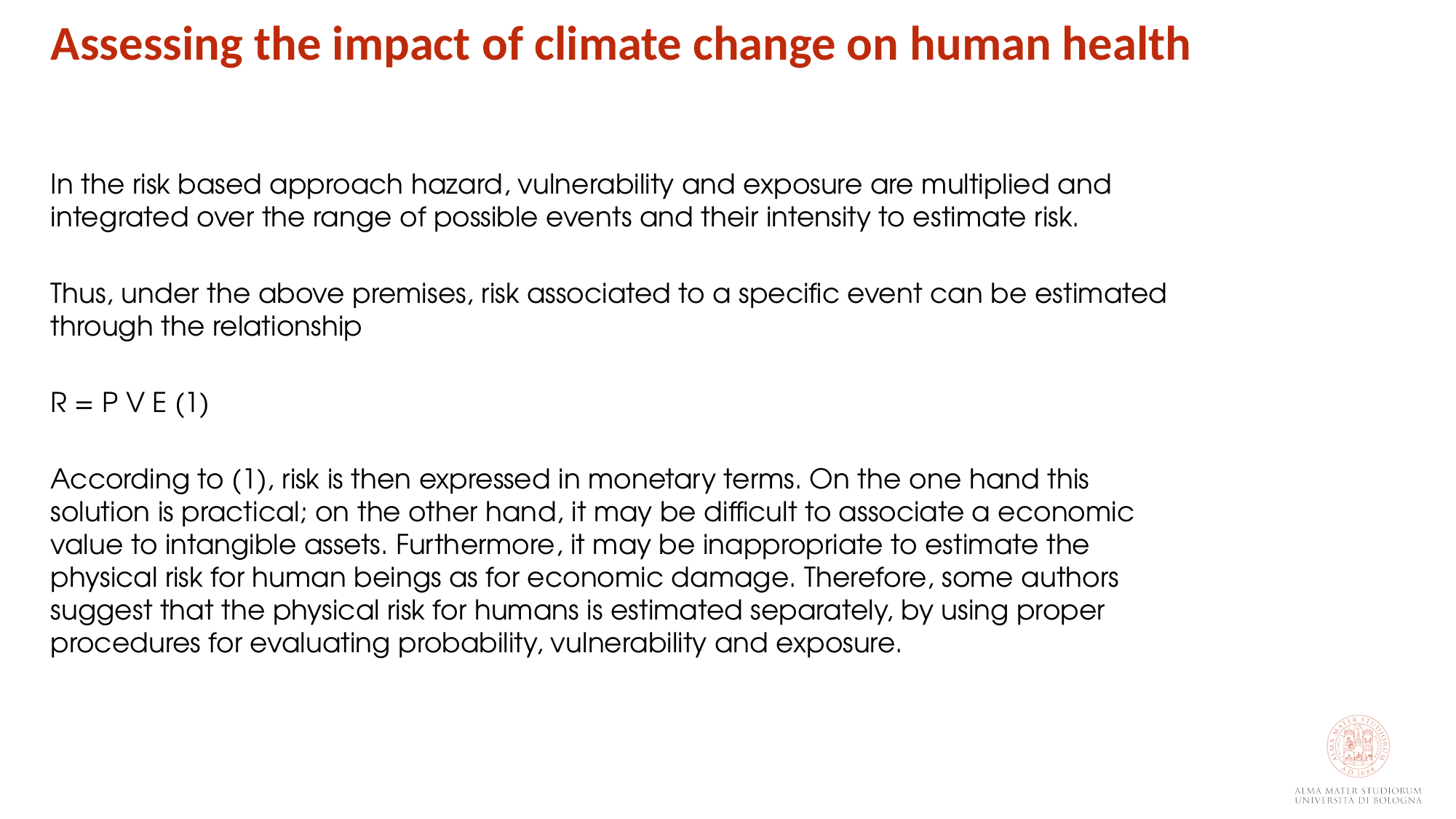

Assessing the impact of climate change on human health
In the risk based approach hazard, vulnerability and exposure are multiplied and integrated over the range of possible events and their intensity to estimate risk.

Thus, under the above premises, risk associated to a specific event can be estimated through the relationship

R = P V E (1)

According to (1), risk is then expressed in monetary terms. On the one hand this solution is practical; on the other hand, it may be difficult to associate a economic value to intangible assets. Furthermore, it may be inappropriate to estimate the physical risk for human beings as for economic damage. Therefore, some authors suggest that the physical risk for humans is estimated separately, by using proper procedures for evaluating probability, vulnerability and exposure.